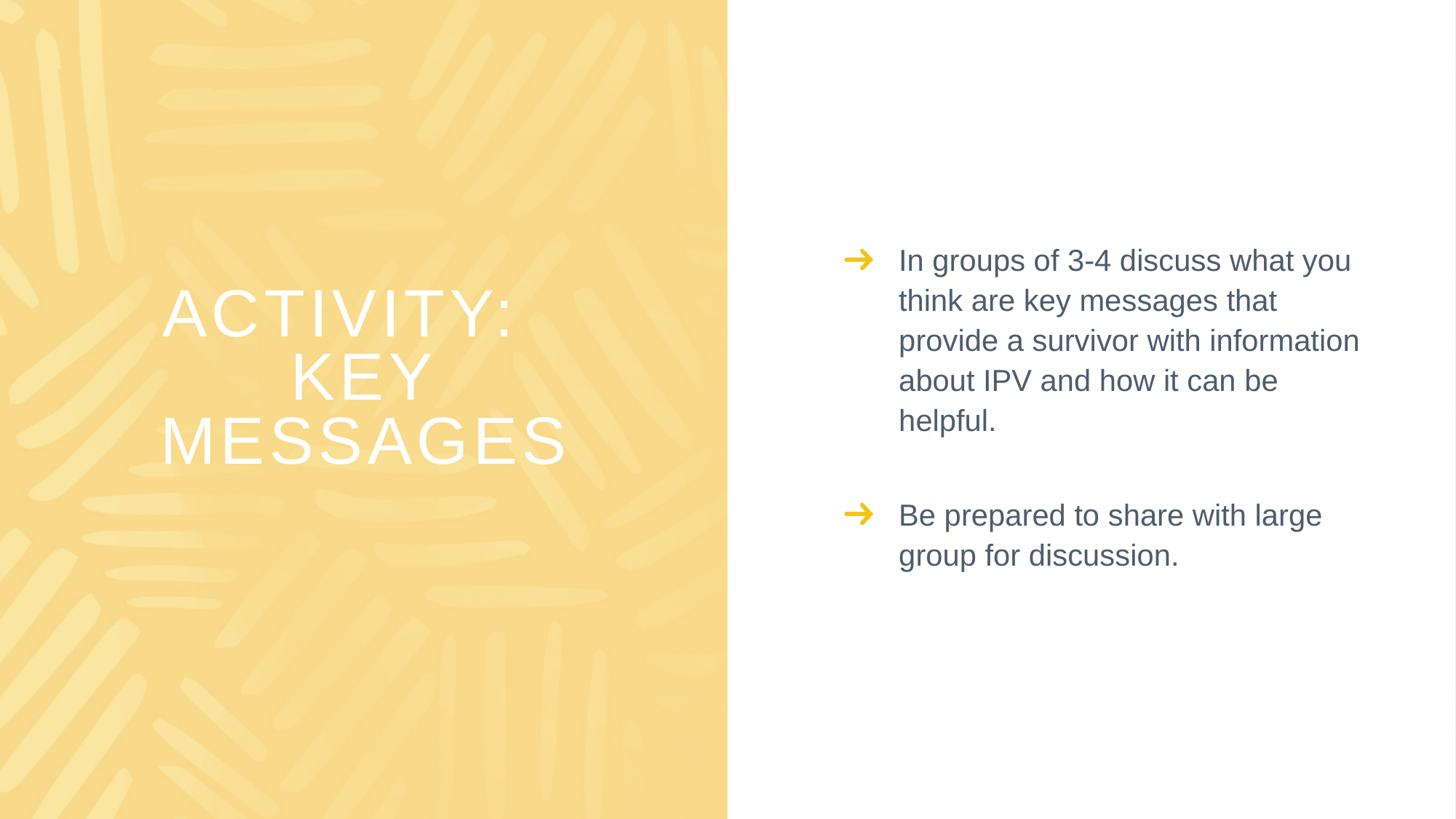

In groups of 3-4 discuss what you think are key messages that provide a survivor with information about IPV and how it can be helpful.
Be prepared to share with large group for discussion.
# ACTIVITY: KEY MESSAGES